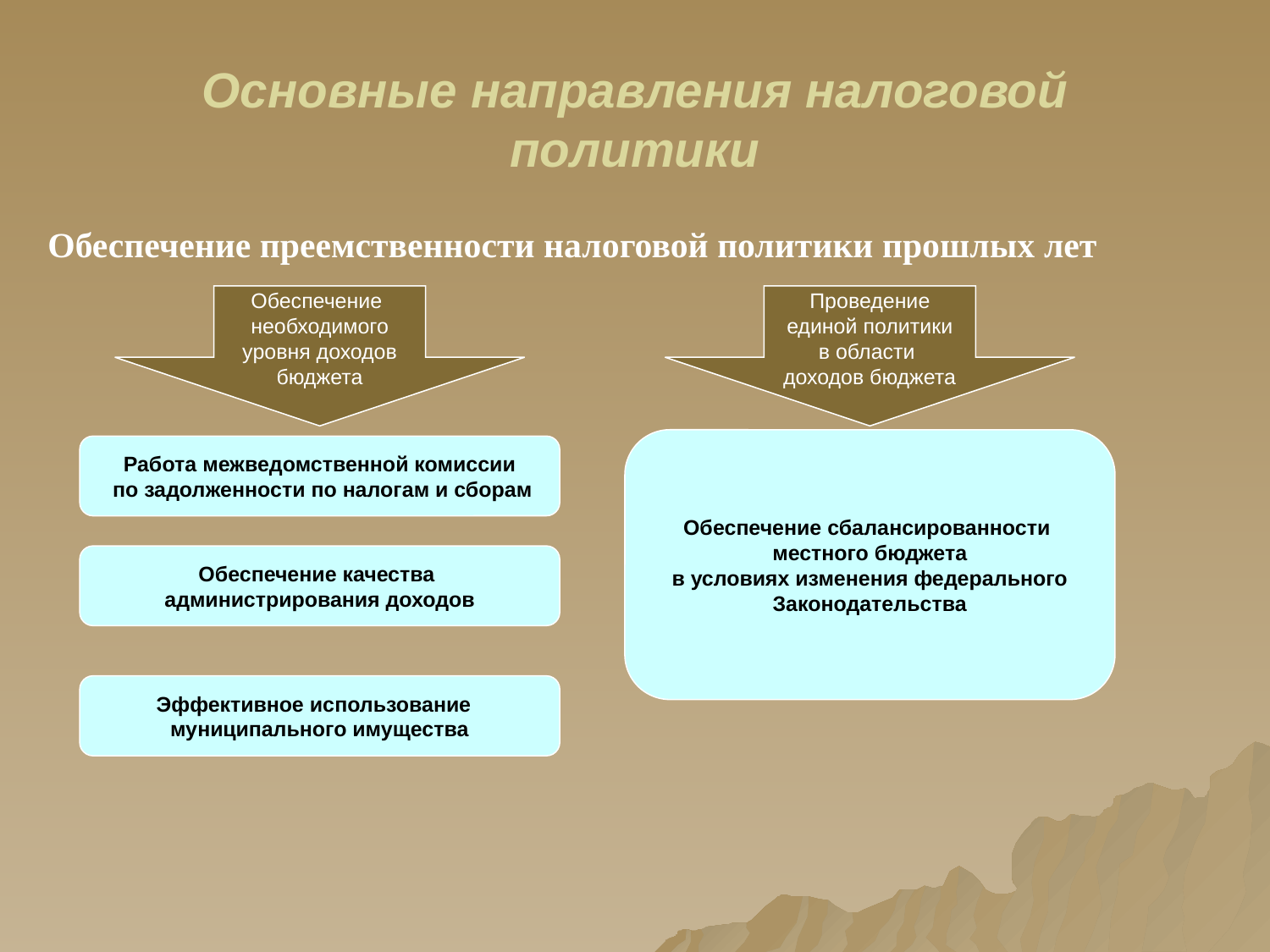

Основные направления налоговой политики
Обеспечение преемственности налоговой политики прошлых лет
Обеспечение
необходимого
 уровня доходов
бюджета
Проведение
 единой политики
в области
доходов бюджета

Обеспечение сбалансированности
местного бюджета
 в условиях изменения федерального
Законодательства

Работа межведомственной комиссии
 по задолженности по налогам и сборам
Обеспечение качества
администрирования доходов
Эффективное использование
муниципального имущества